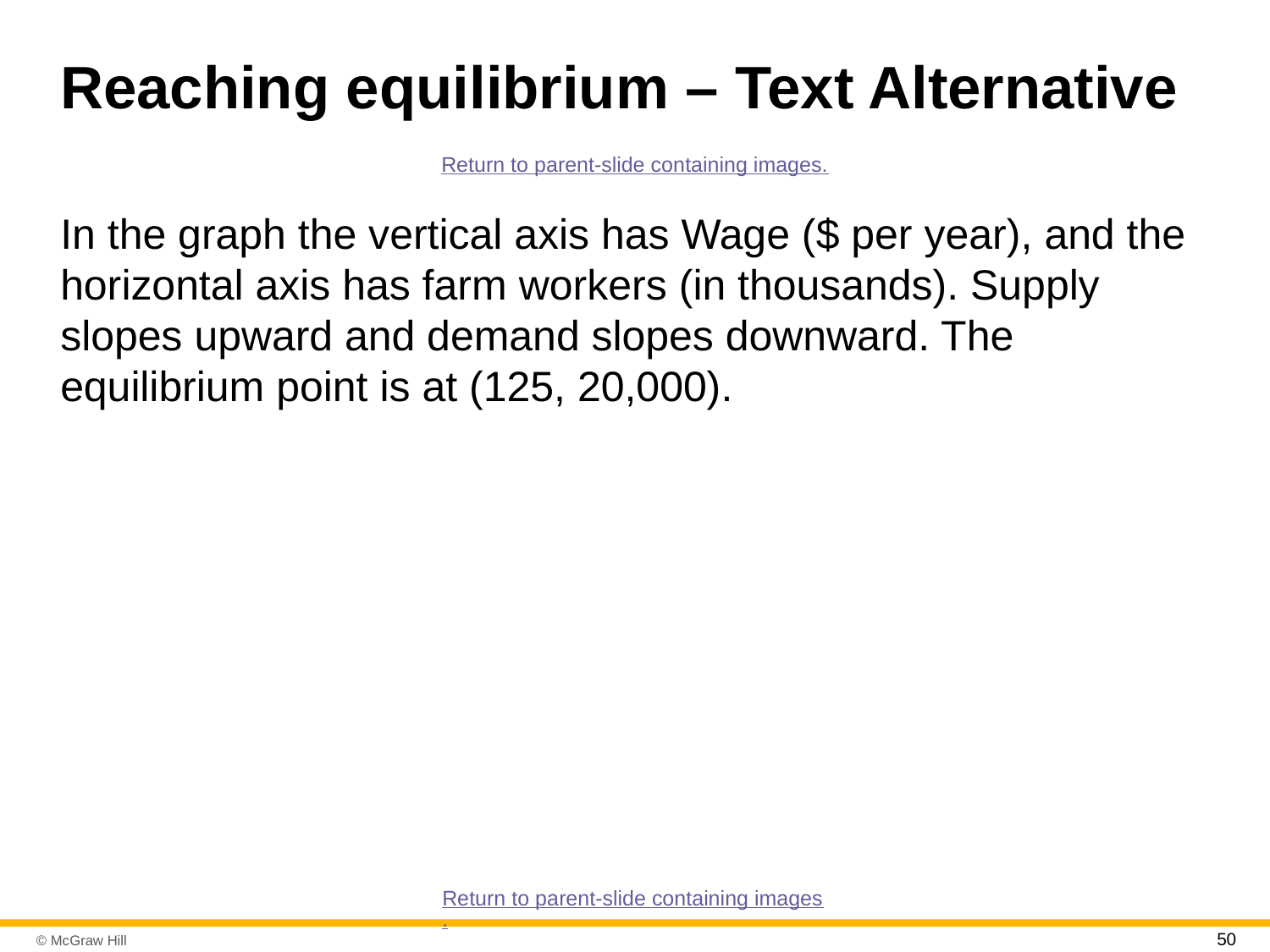

# Reaching equilibrium – Text Alternative
Return to parent-slide containing images.
In the graph the vertical axis has Wage ($ per year), and the horizontal axis has farm workers (in thousands). Supply slopes upward and demand slopes downward. The equilibrium point is at (125, 20,000).
Return to parent-slide containing images.